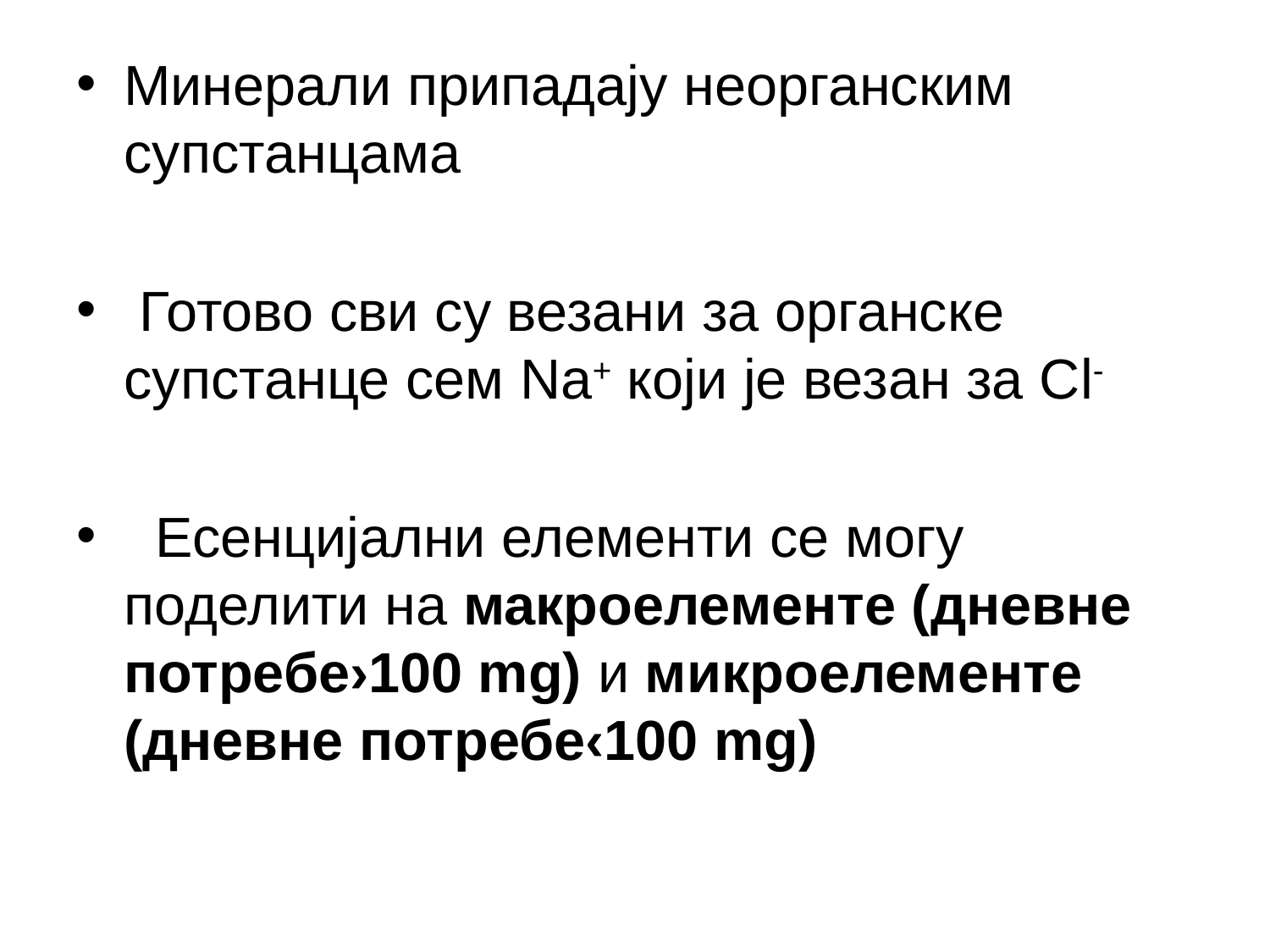

Минерали припадају неорганским супстанцама

 Готово сви су везани за органске супстанце сем Na+ који је везан за Cl-

  Есенцијални елементи се могу поделити на макроелементе (дневне потребе›100 mg) и микроелементе (дневне потребе‹100 mg)